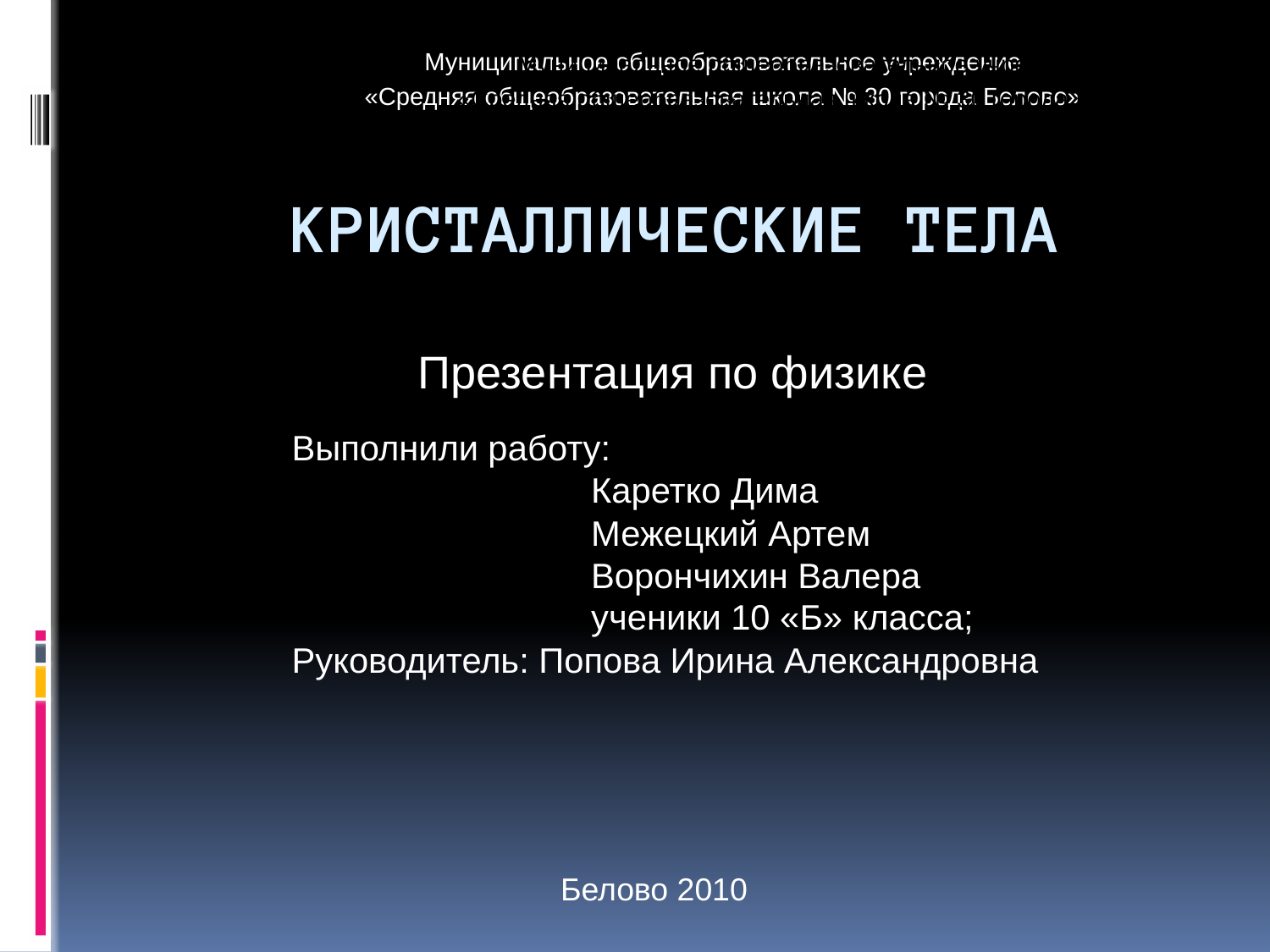

Муниципальное общеобразовательное учреждение
«Средняя общеобразовательная школа № 30 города Белово»
Муниципальное общеобразовательное учреждение
«Средняя общеобразовательная школа № 30 города Белово»
# Кристаллические тела
Презентация по физике
Выполнили работу:
Каретко Дима
Межецкий Артем
Ворончихин Валера
ученики 10 «Б» класса;
Руководитель: Попова Ирина Александровна
Белово 2010